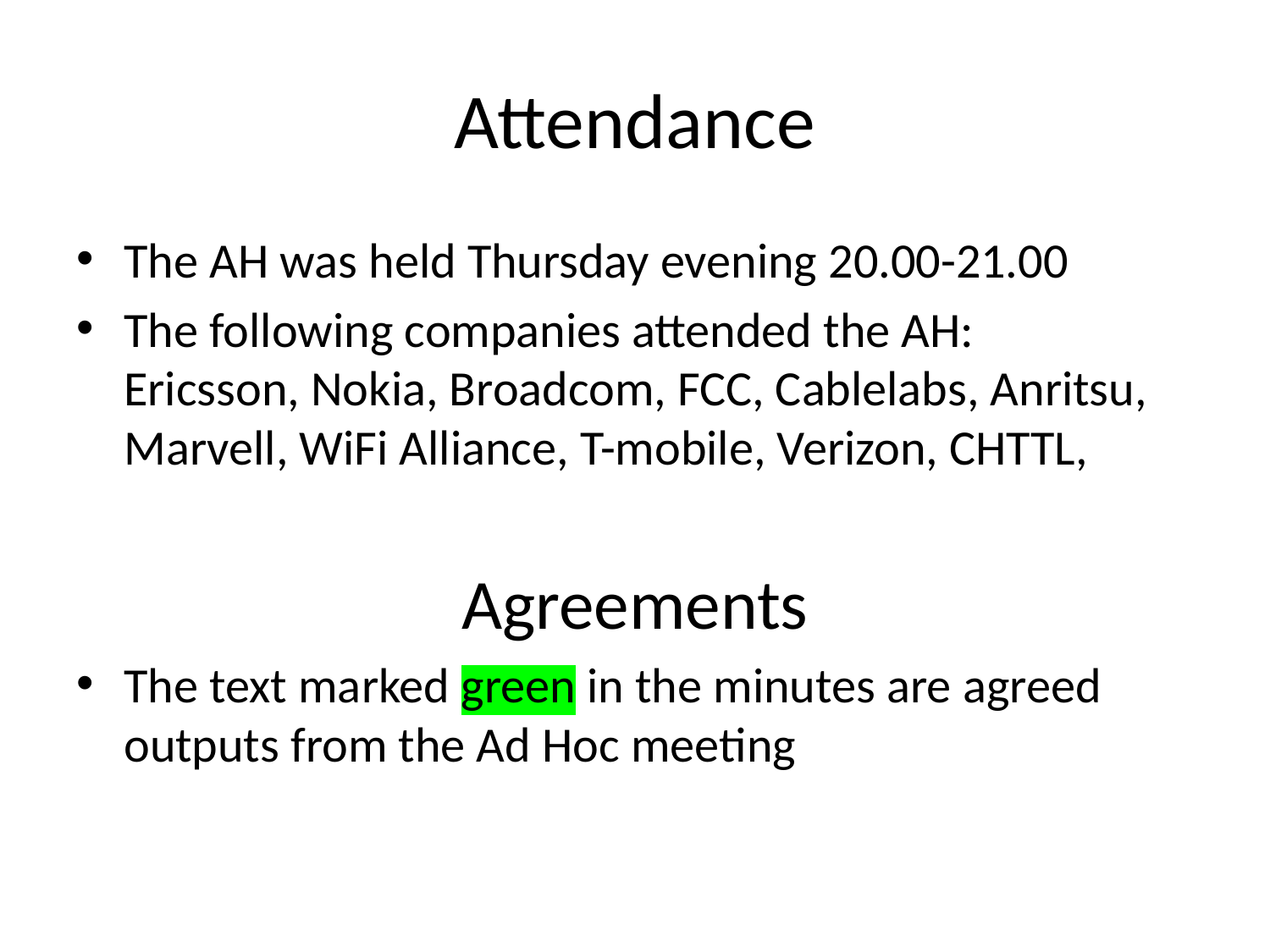

# Attendance
The AH was held Thursday evening 20.00-21.00
The following companies attended the AH:
Ericsson, Nokia, Broadcom, FCC, Cablelabs, Anritsu, Marvell, WiFi Alliance, T-mobile, Verizon, CHTTL,

Agreements
The text marked green in the minutes are agreed outputs from the Ad Hoc meeting